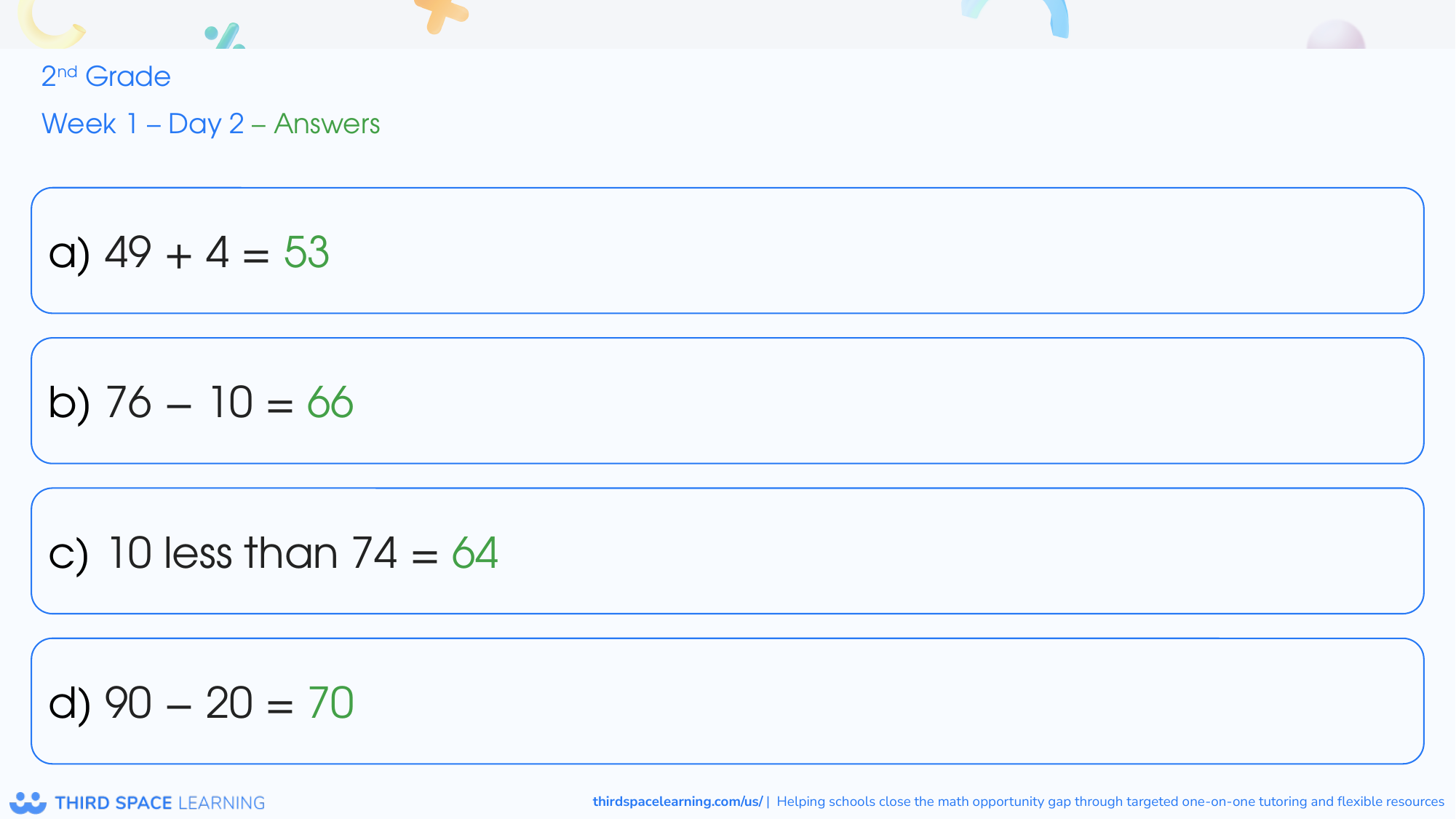

2nd Grade
Week 1 – Day 2 – Answers
49 + 4 = 53
76 − 10 = 66
10 less than 74 = 64
90 − 20 = 70